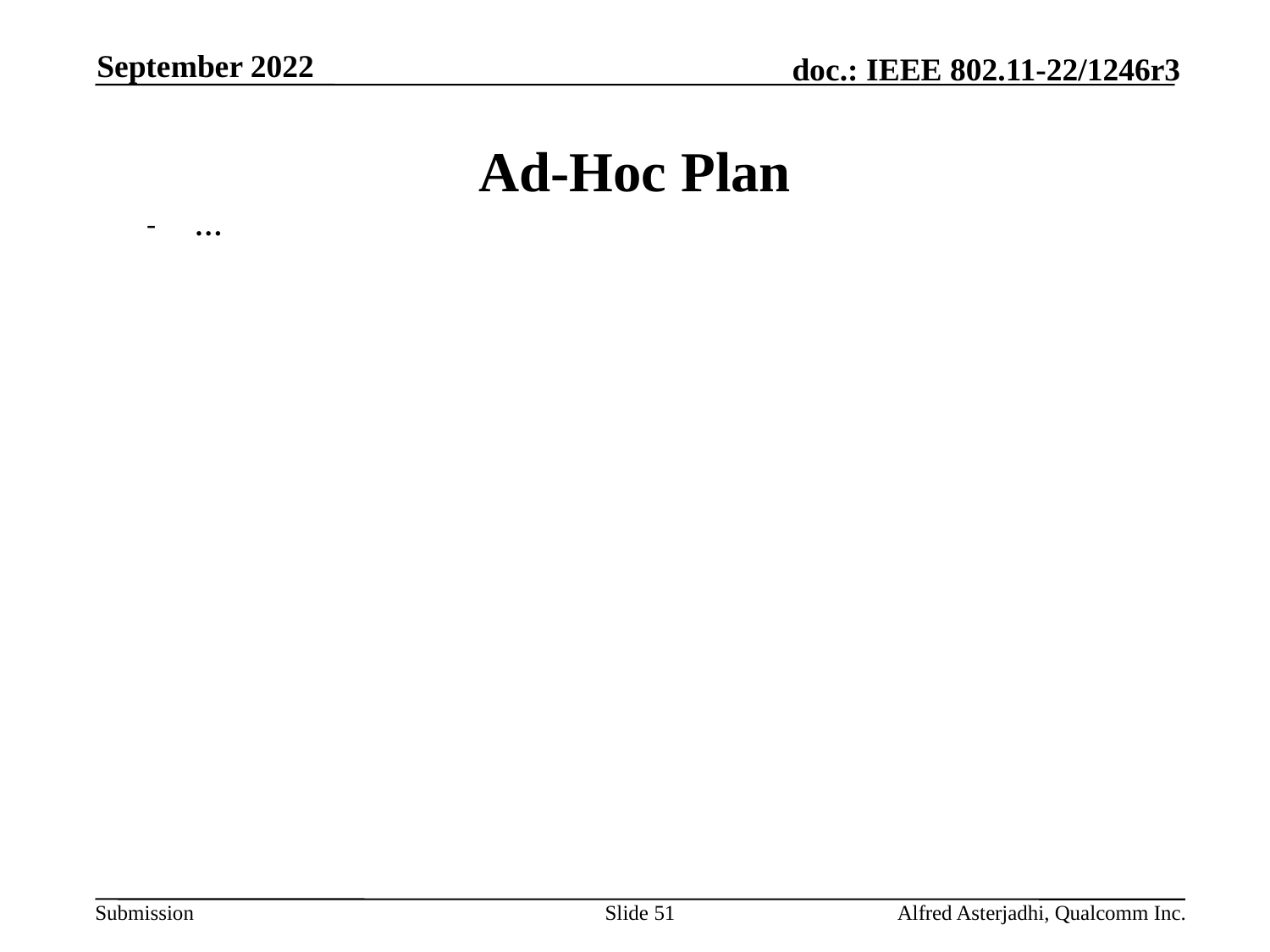

September 2022
# Ad-Hoc Plan
…
Slide 51
Alfred Asterjadhi, Qualcomm Inc.